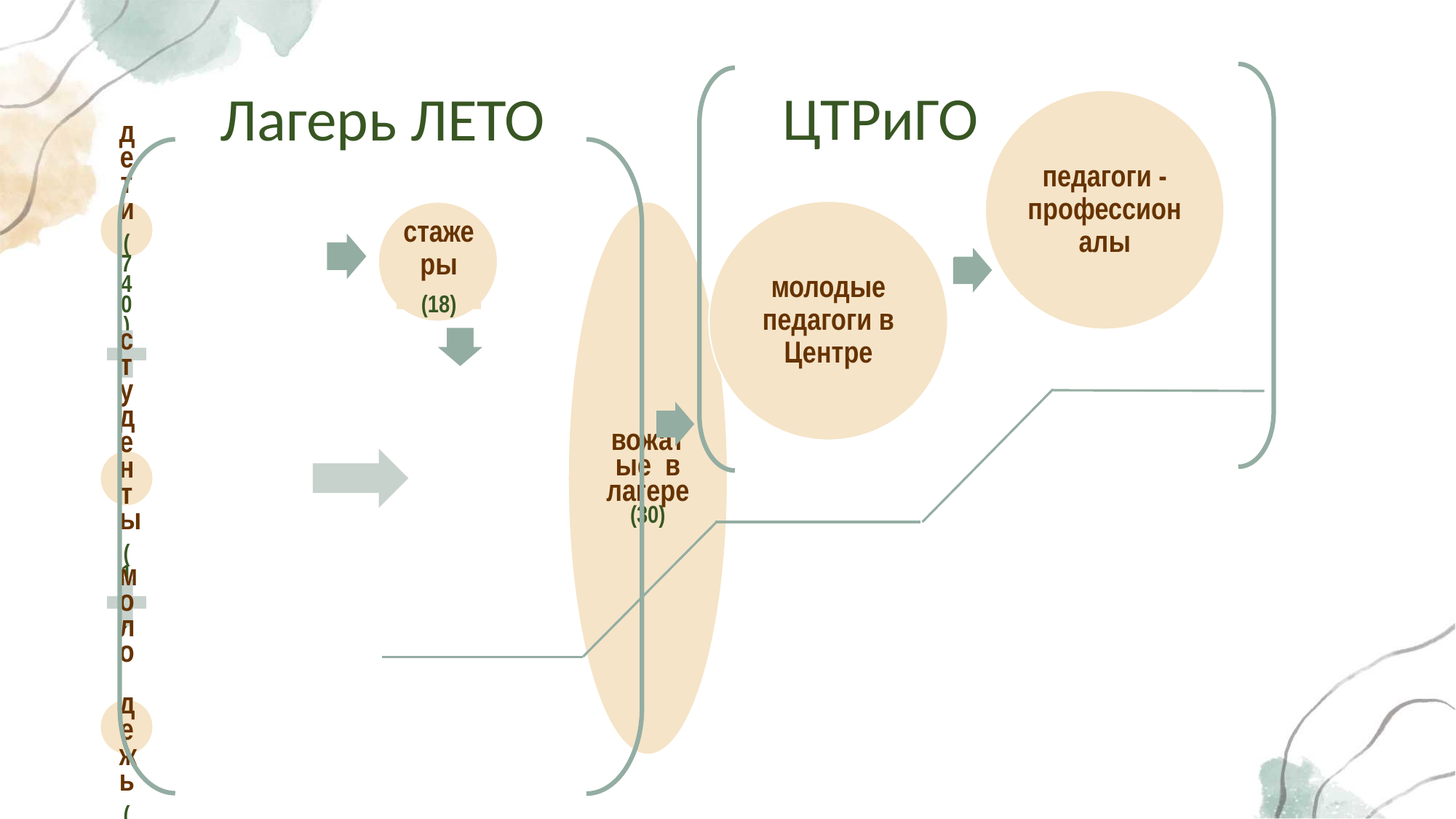

ЦТРиГО
Лагерь ЛЕТО

педагоги - профессионалы

молодые педагоги в Центре
дети
вожатые  в лагере (30)
сту денты

стажеры
(18)
задачи
мероприятия
результат